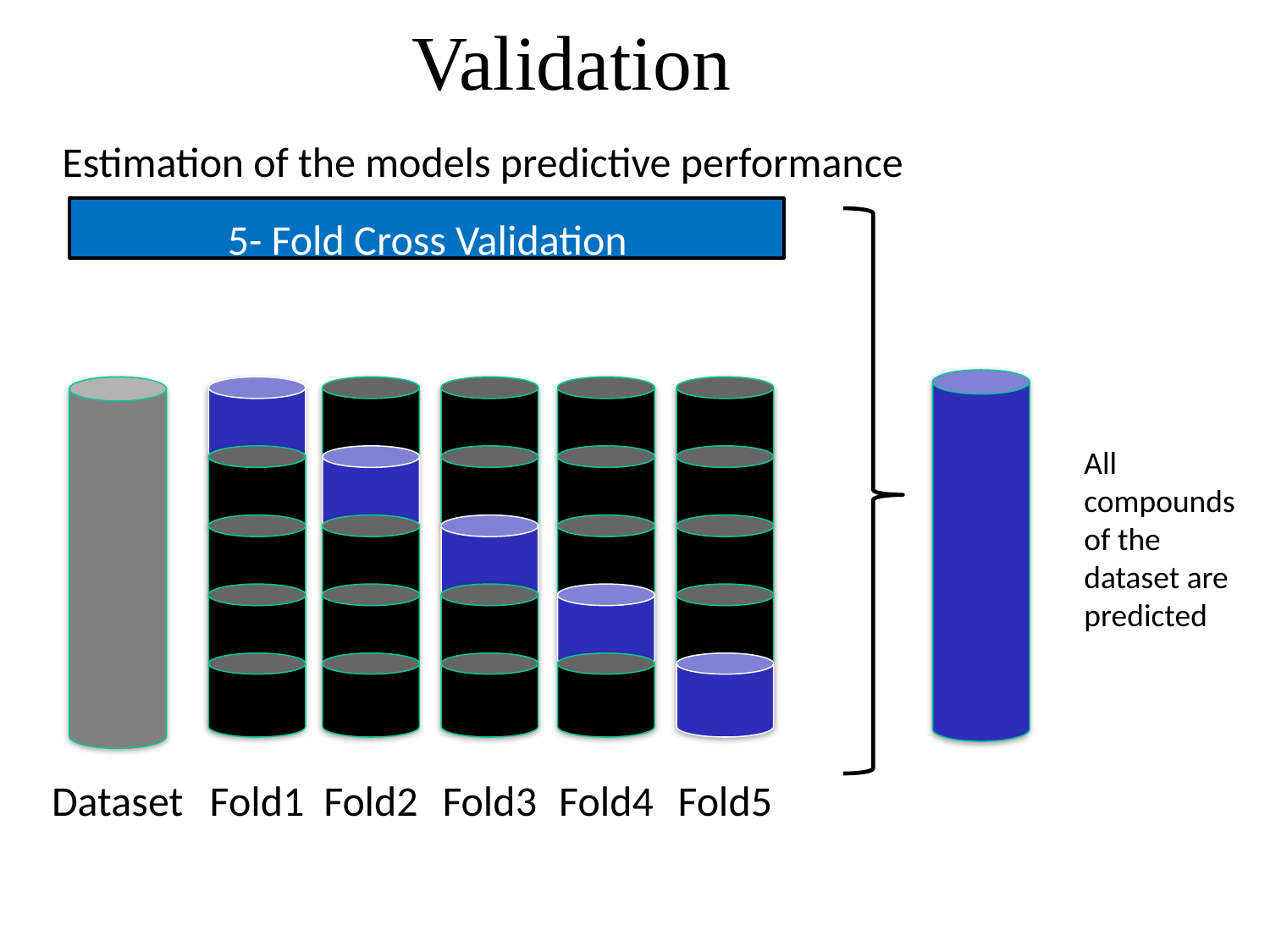

# Validation
Estimation of the models predictive performance

5- Fold Cross Validation

All compounds
of the dataset are predicted
Dataset
Fold1
Fold2
Fold3
Fold4
Fold5